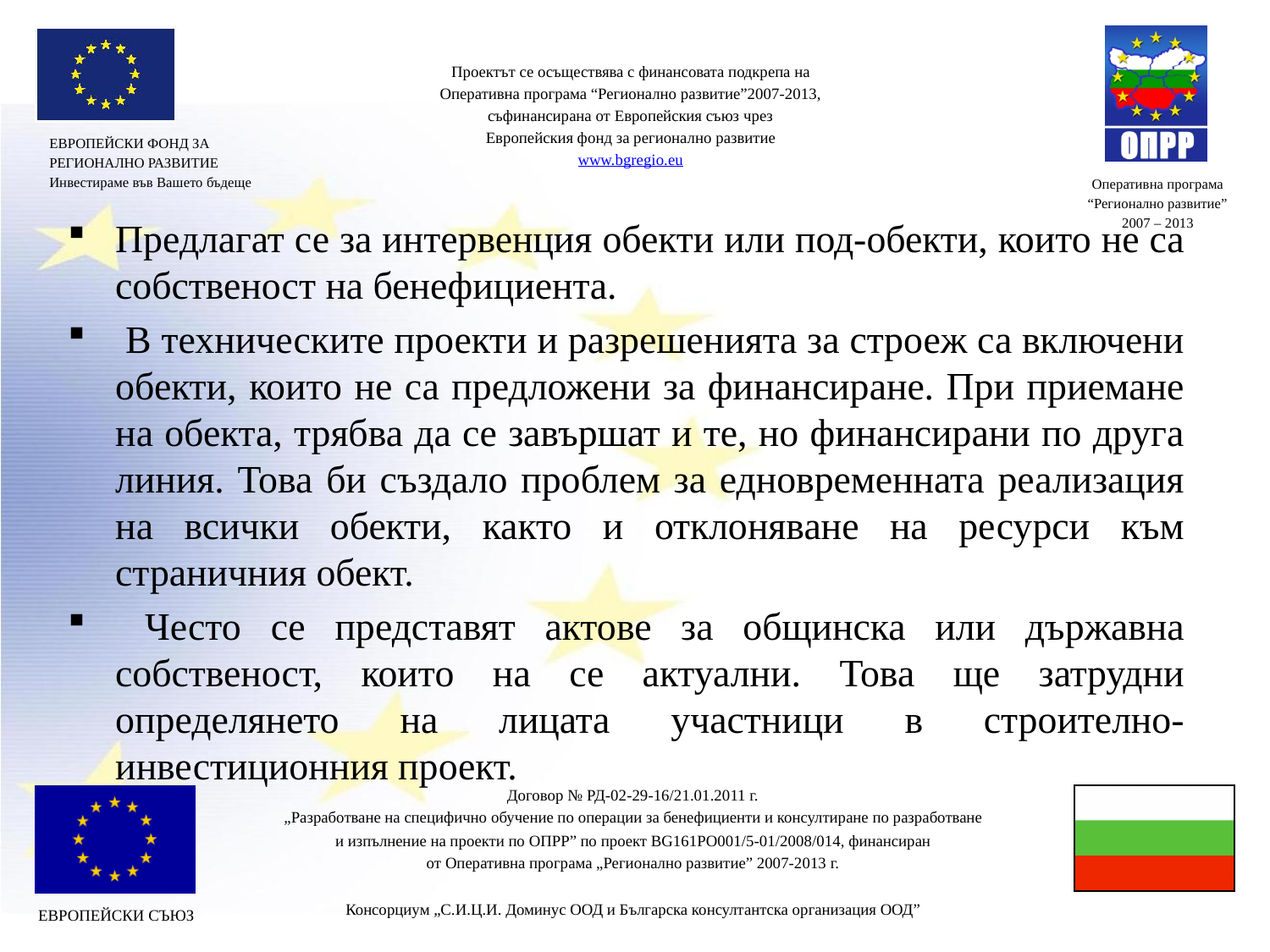

Предлагат се за интервенция обекти или под-обекти, които не са собственост на бенефициента.
 В техническите проекти и разрешенията за строеж са включени обекти, които не са предложени за финансиране. При приемане на обекта, трябва да се завършат и те, но финансирани по друга линия. Това би създало проблем за едновременната реализация на всички обекти, както и отклоняване на ресурси към страничния обект.
 Често се представят актове за общинска или държавна собственост, които на се актуални. Това ще затрудни определянето на лицата участници в строително-инвестиционния проект.